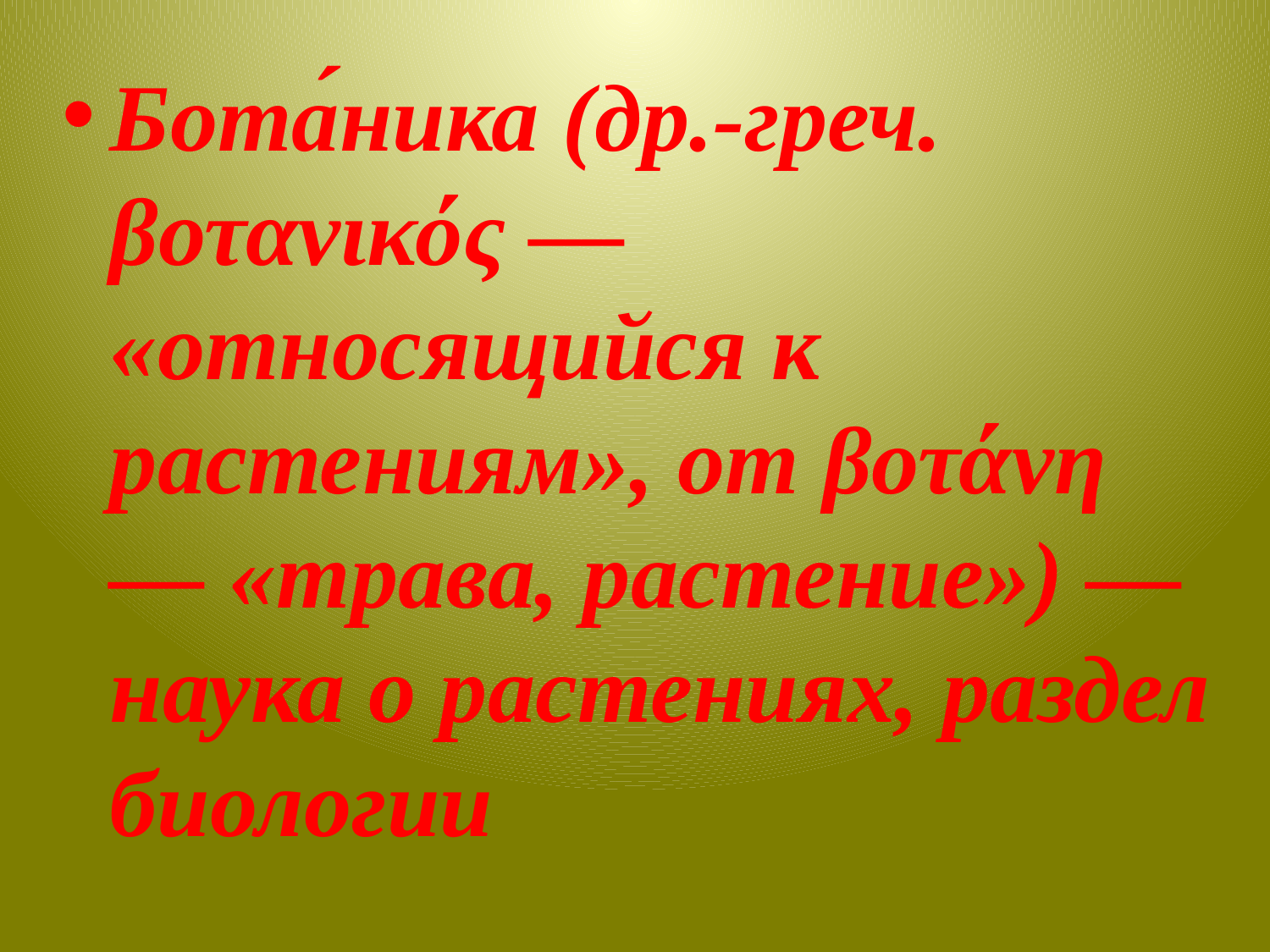

#
Бота́ника (др.-греч. βοτανικός — «относящийся к растениям», от βοτάνη — «трава, растение») — наука о растениях, раздел биологии